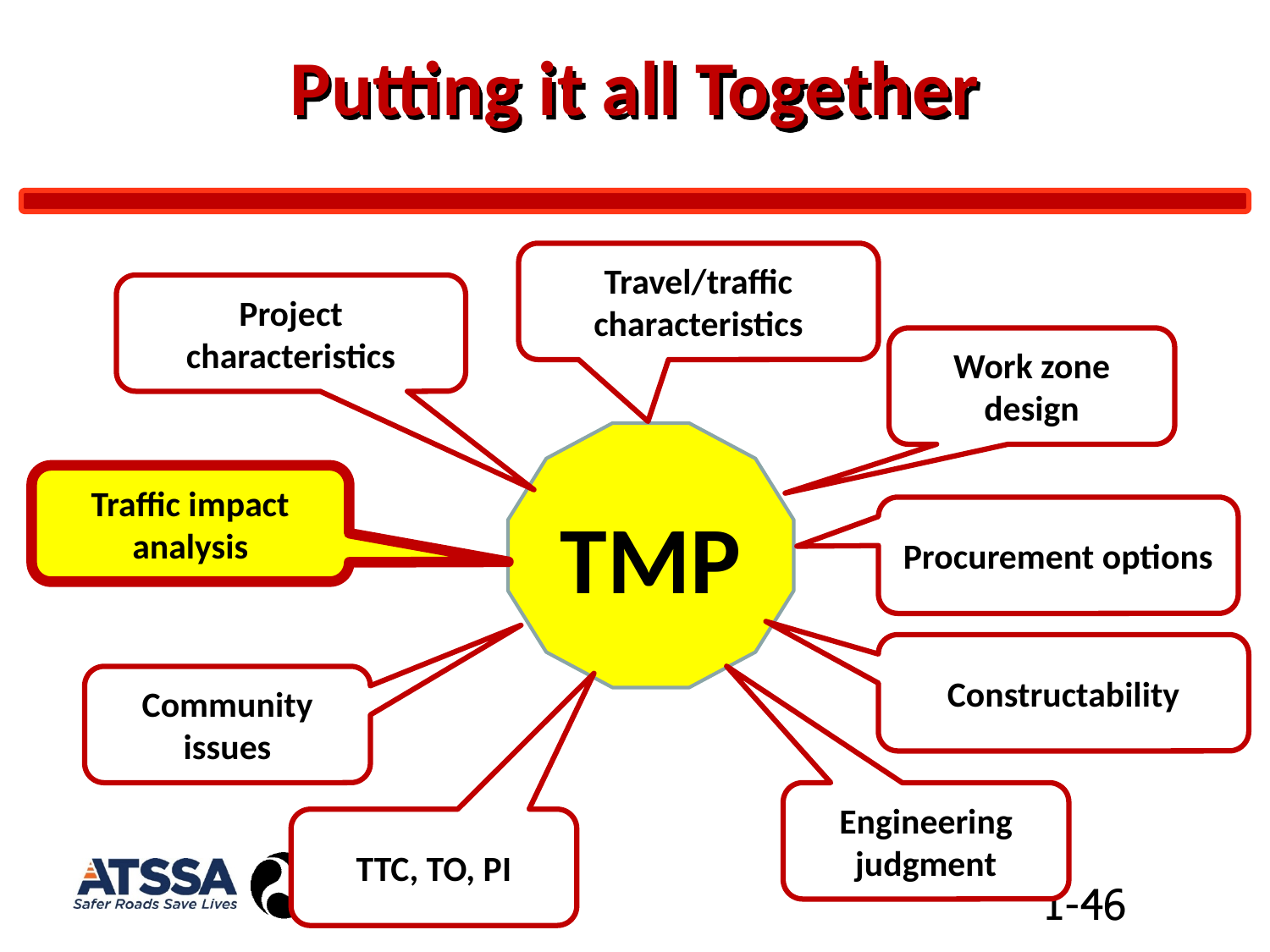

# Putting it all Together
Travel/traffic characteristics
Project characteristics
Work zone design
TMP
Traffic impact analysis
Procurement options
Constructability
Community issues
Engineering judgment
TTC, TO, PI